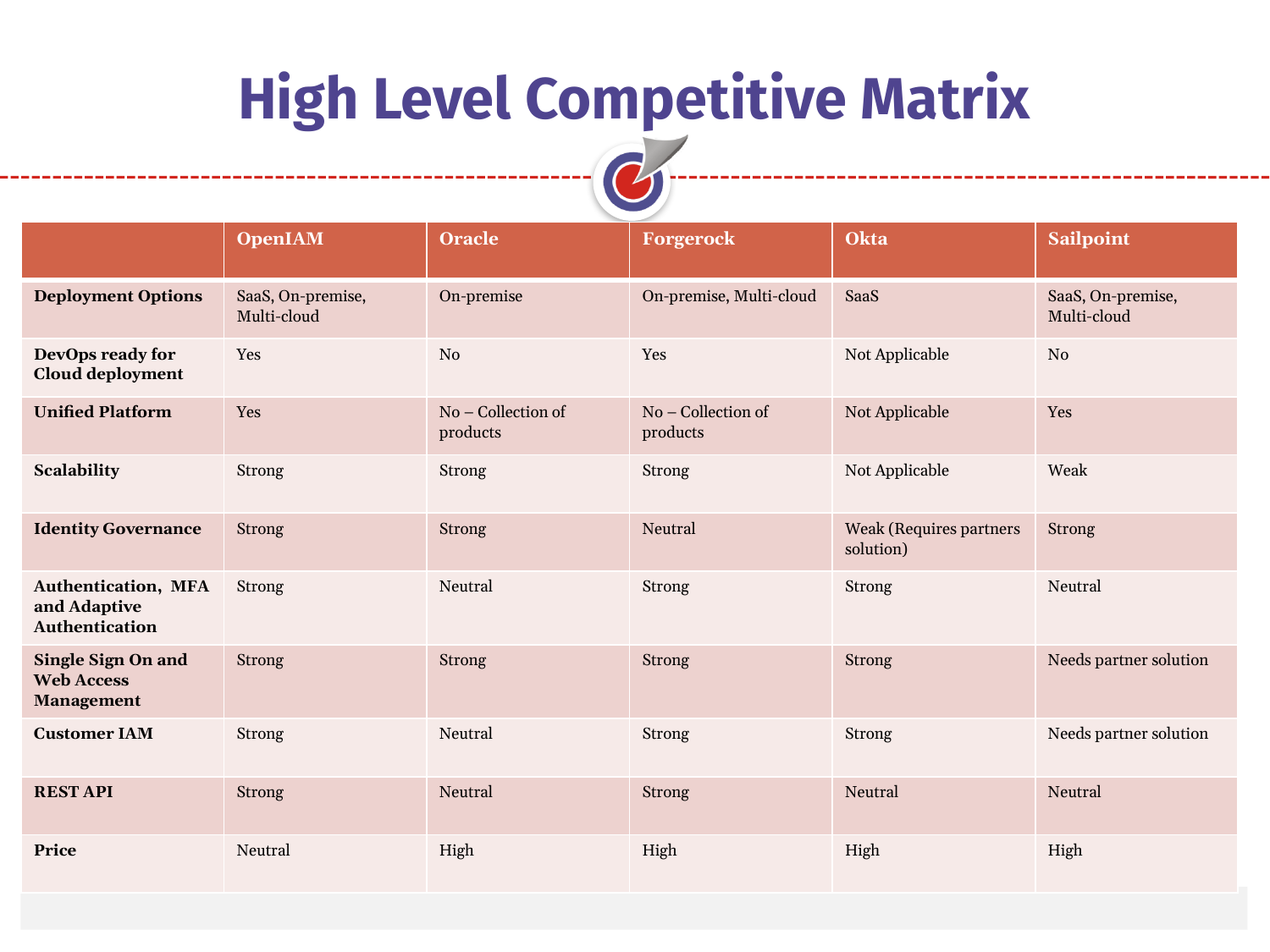

# High Level Competitive Matrix
|  | OpenIAM | Oracle | Forgerock | Okta | Sailpoint |
| --- | --- | --- | --- | --- | --- |
| Deployment Options | SaaS, On-premise, Multi-cloud | On-premise | On-premise, Multi-cloud | SaaS | SaaS, On-premise, Multi-cloud |
| DevOps ready for Cloud deployment | Yes | No | Yes | Not Applicable | No |
| Unified Platform | Yes | No – Collection of products | No – Collection of products | Not Applicable | Yes |
| Scalability | Strong | Strong | Strong | Not Applicable | Weak |
| Identity Governance | Strong | Strong | Neutral | Weak (Requires partners solution) | Strong |
| Authentication, MFA and Adaptive Authentication | Strong | Neutral | Strong | Strong | Neutral |
| Single Sign On and Web Access Management | Strong | Strong | Strong | Strong | Needs partner solution |
| Customer IAM | Strong | Neutral | Strong | Strong | Needs partner solution |
| REST API | Strong | Neutral | Strong | Neutral | Neutral |
| Price | Neutral | High | High | High | High |